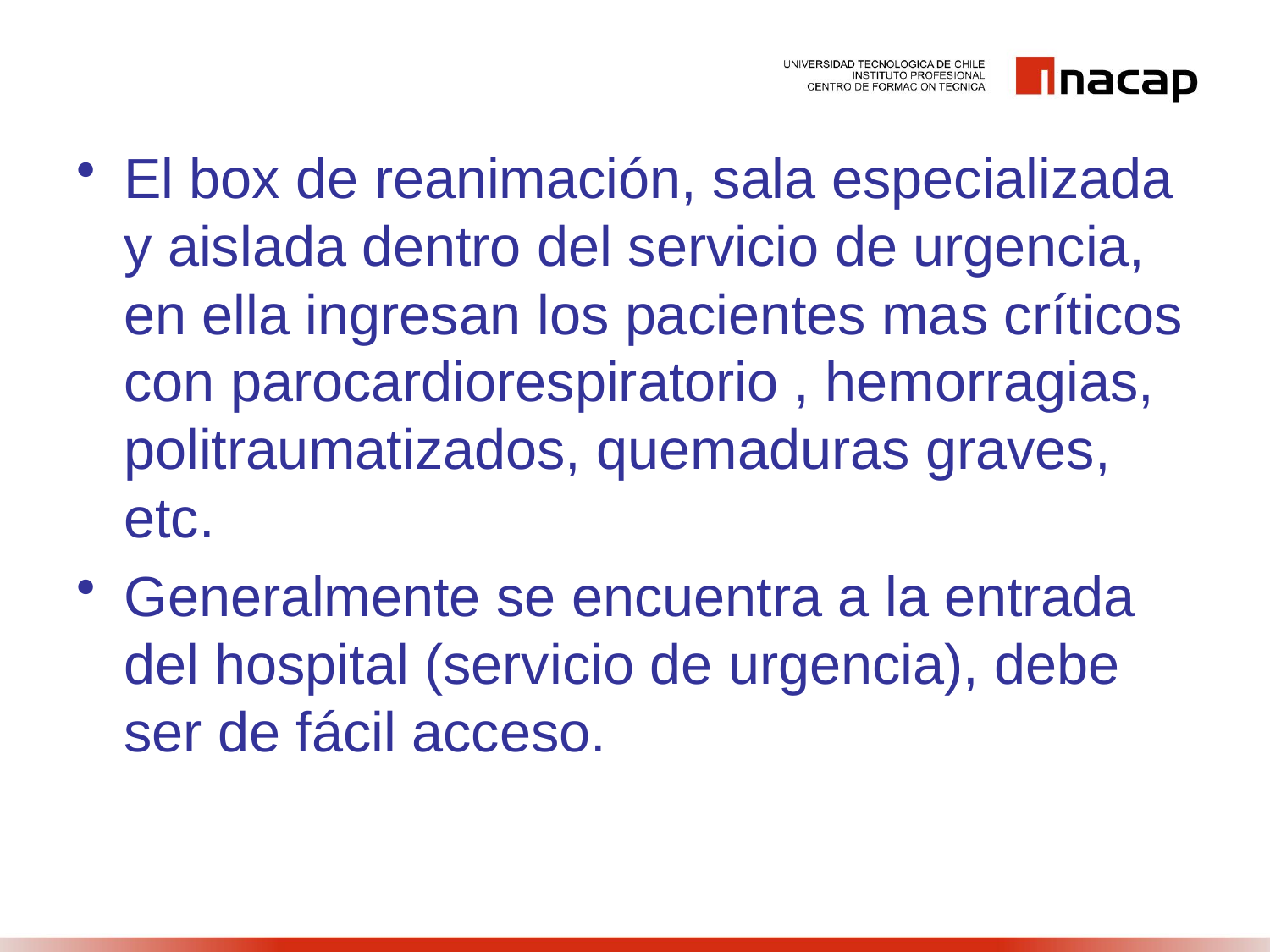

El box de reanimación, sala especializada y aislada dentro del servicio de urgencia, en ella ingresan los pacientes mas críticos con parocardiorespiratorio , hemorragias, politraumatizados, quemaduras graves, etc.
Generalmente se encuentra a la entrada del hospital (servicio de urgencia), debe ser de fácil acceso.